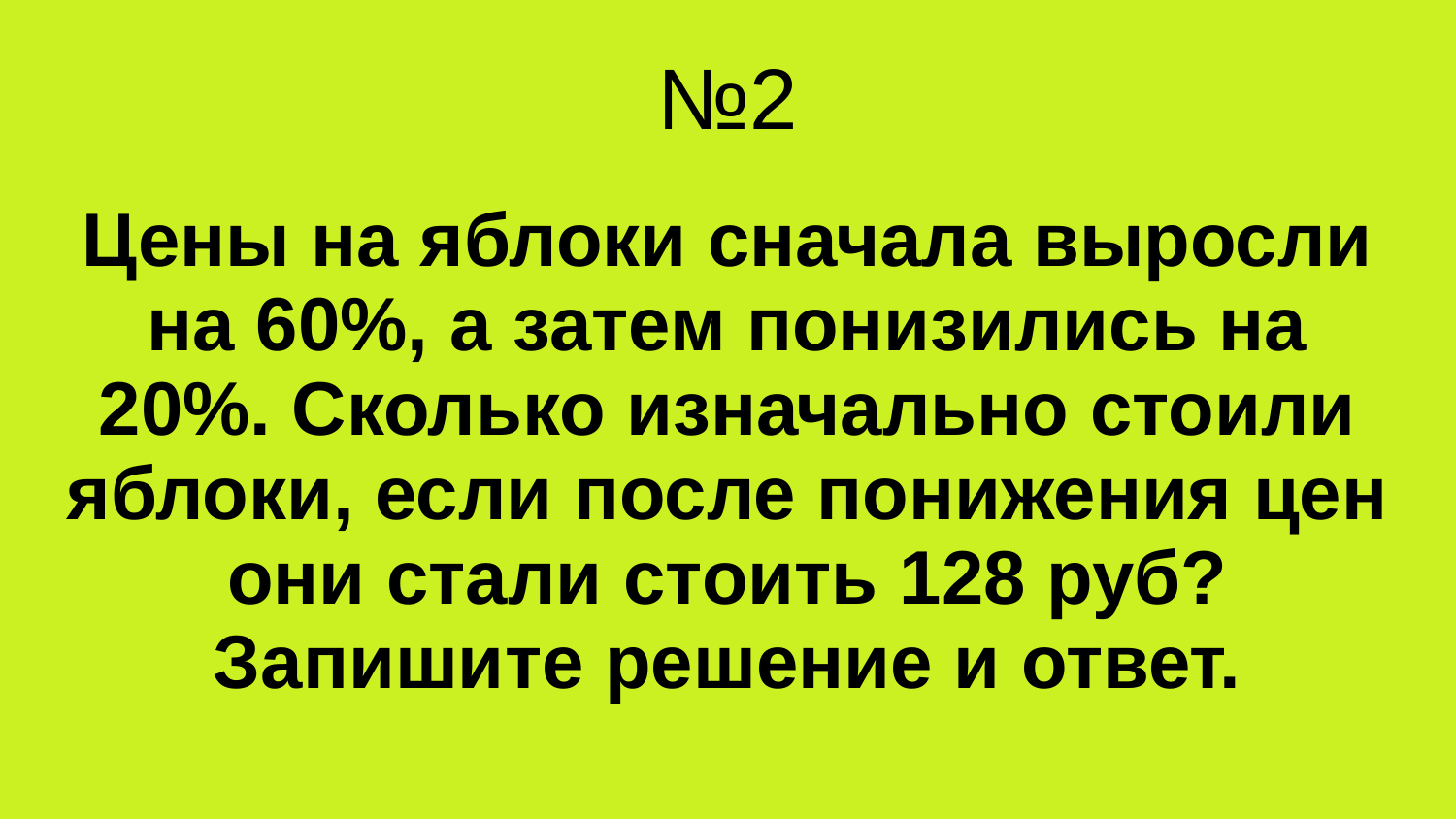

# №2
Цены на яблоки сначала выросли на 60%, а затем понизились на 20%. Сколько изначально стоили яблоки, если после понижения цен они стали стоить 128 руб? Запишите решение и ответ.